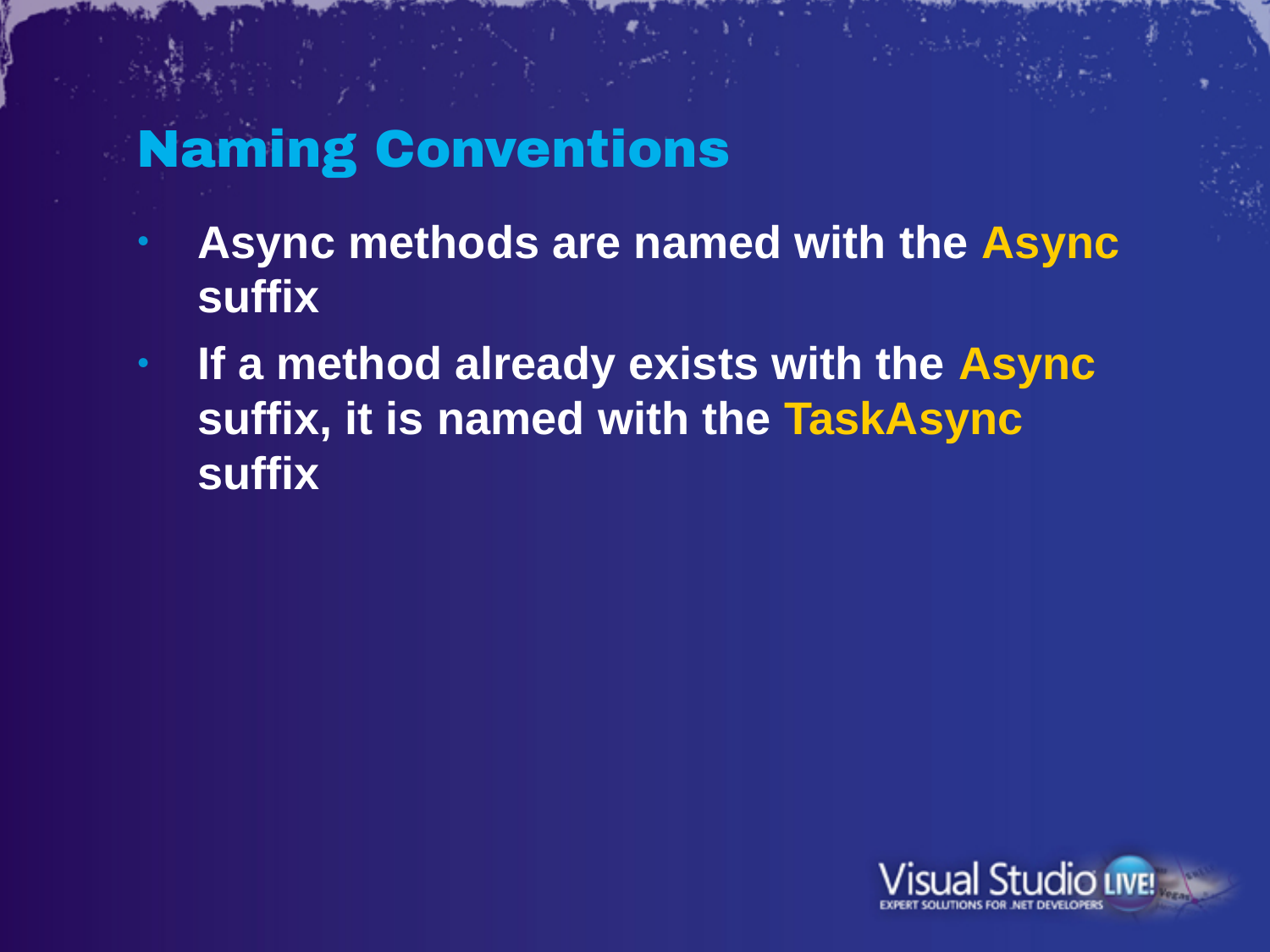

# Naming Conventions
Async methods are named with the Async suffix
If a method already exists with the Async suffix, it is named with the TaskAsync suffix